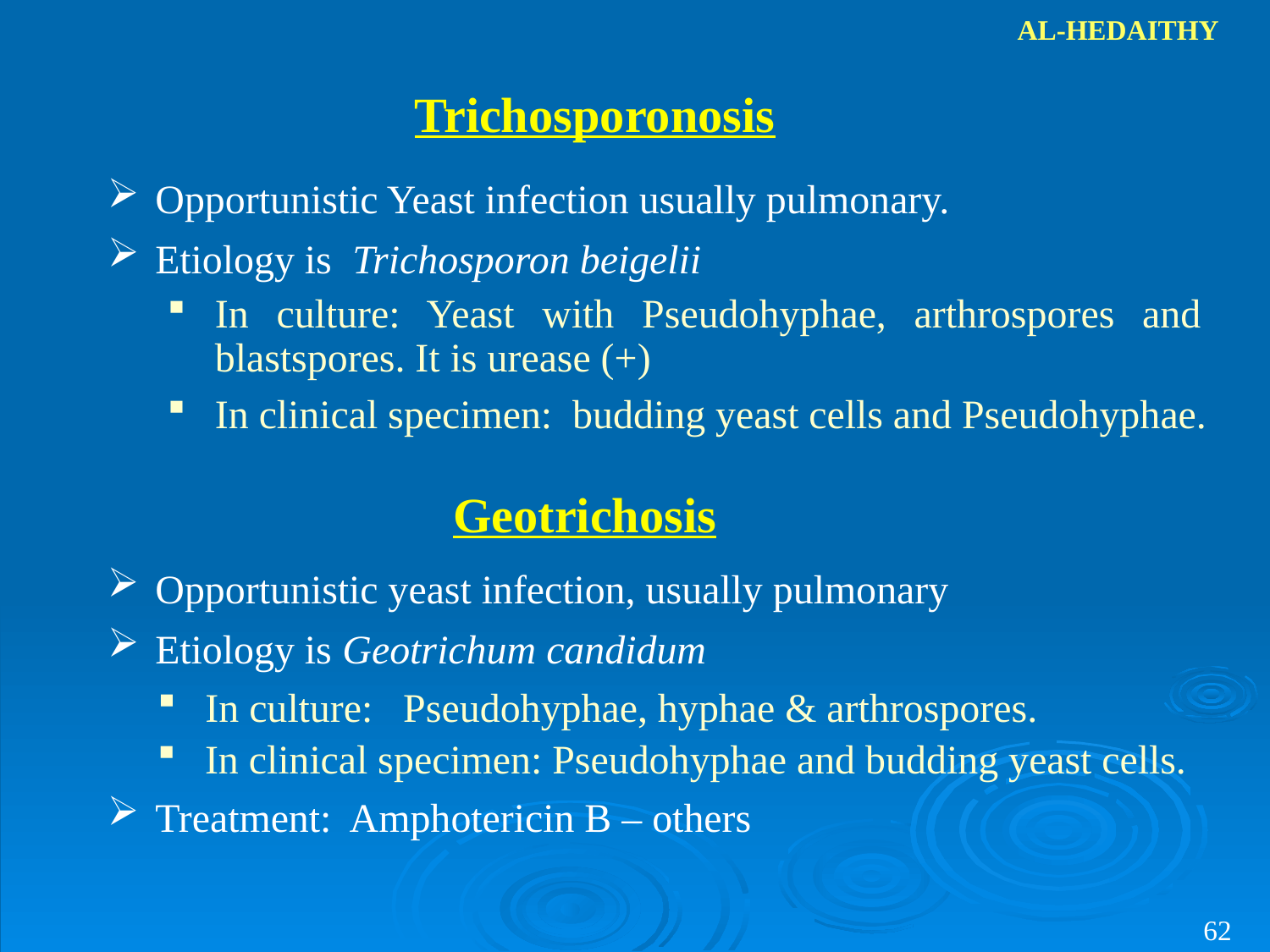

AL-HEDAITHY
Trichosporonosis
Opportunistic Yeast infection usually pulmonary.
Etiology is  Trichosporon beigelii
In culture: Yeast with Pseudohyphae, arthrospores and blastspores. It is urease (+)
In clinical specimen:  budding yeast cells and Pseudohyphae.
Geotrichosis
Opportunistic yeast infection, usually pulmonary
Etiology is Geotrichum candidum
In culture:   Pseudohyphae, hyphae & arthrospores.
In clinical specimen: Pseudohyphae and budding yeast cells.
Treatment:  Amphotericin B – others
62